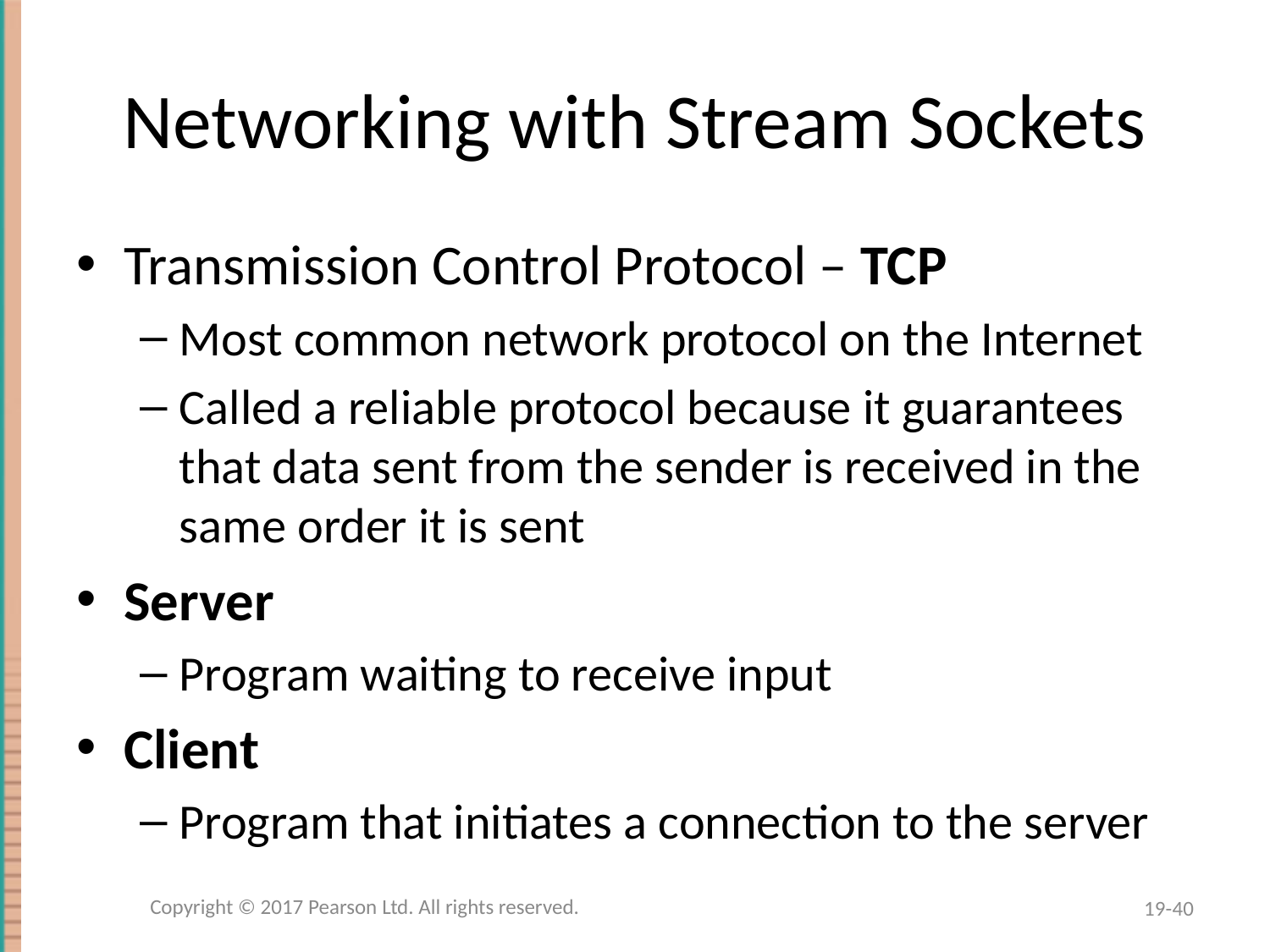

# Networking with Stream Sockets
Transmission Control Protocol – TCP
Most common network protocol on the Internet
Called a reliable protocol because it guarantees that data sent from the sender is received in the same order it is sent
Server
Program waiting to receive input
Client
Program that initiates a connection to the server
Copyright © 2017 Pearson Ltd. All rights reserved.
19-40